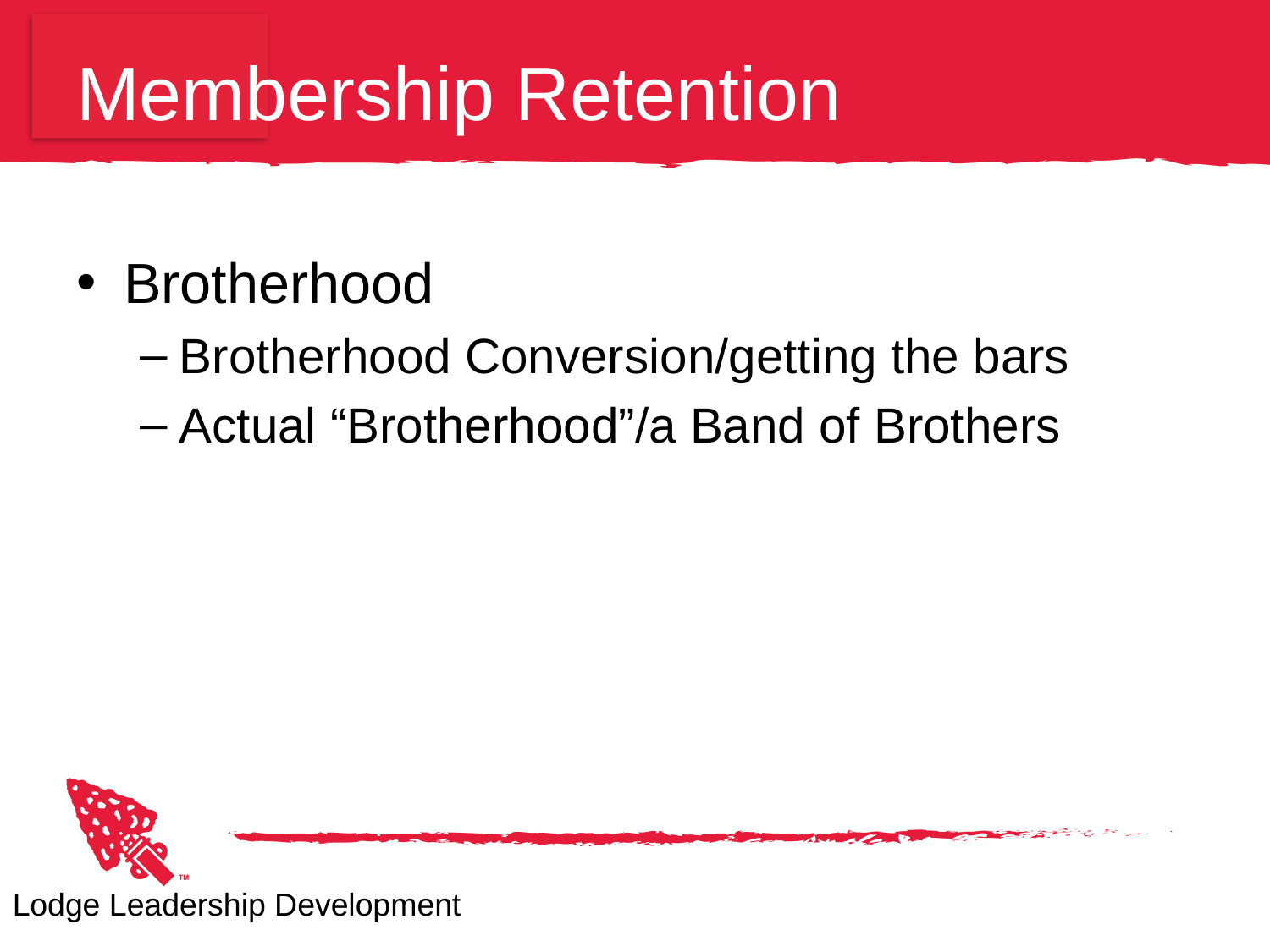

# Membership Retention
Brotherhood
Brotherhood Conversion/getting the bars
Actual “Brotherhood”/a Band of Brothers
Lodge Leadership Development